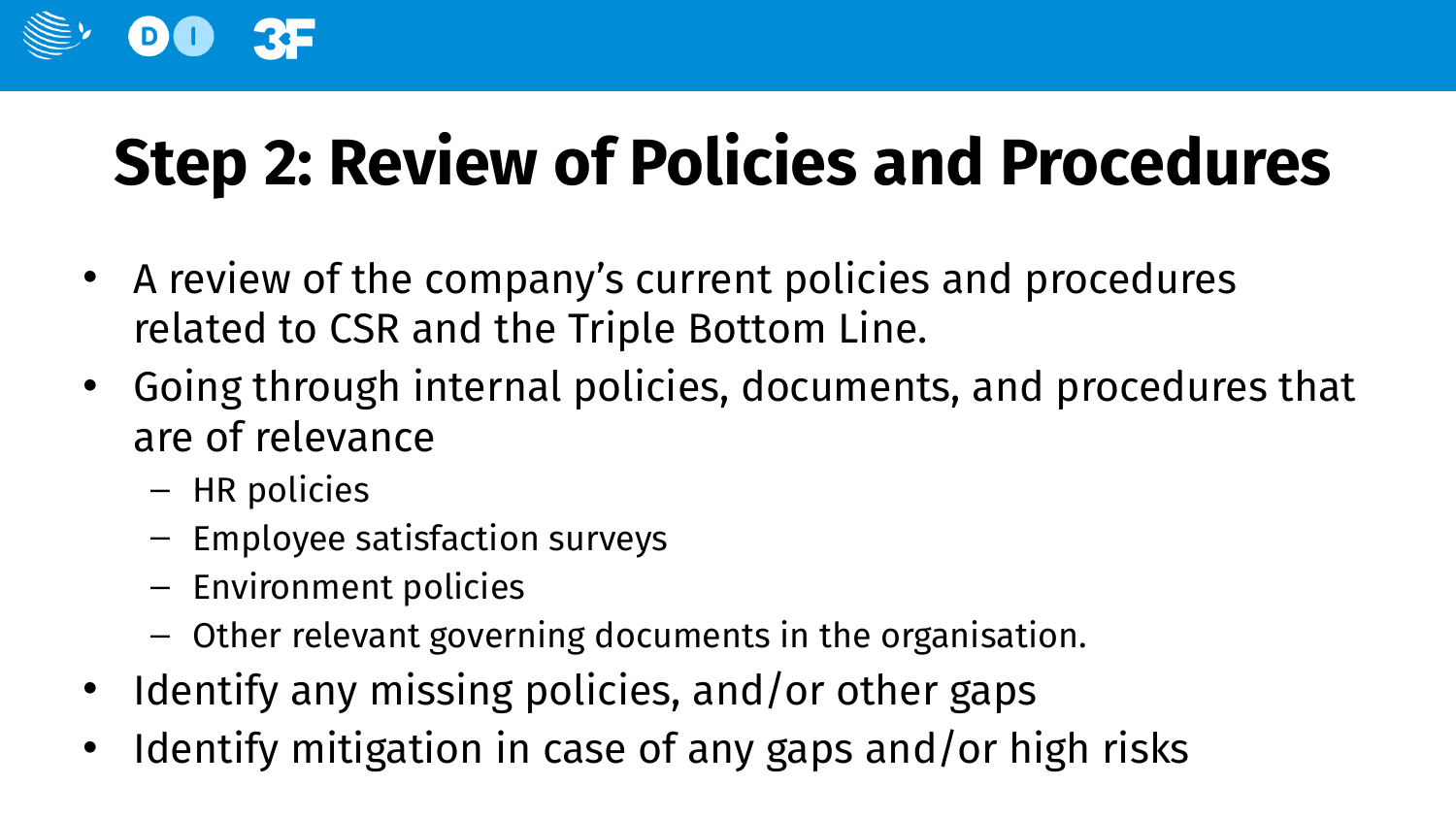

# Step 2: Review of Policies and Procedures
A review of the company’s current policies and procedures related to CSR and the Triple Bottom Line.
Going through internal policies, documents, and procedures that are of relevance
HR policies
Employee satisfaction surveys
Environment policies
Other relevant governing documents in the organisation.
Identify any missing policies, and/or other gaps
Identify mitigation in case of any gaps and/or high risks